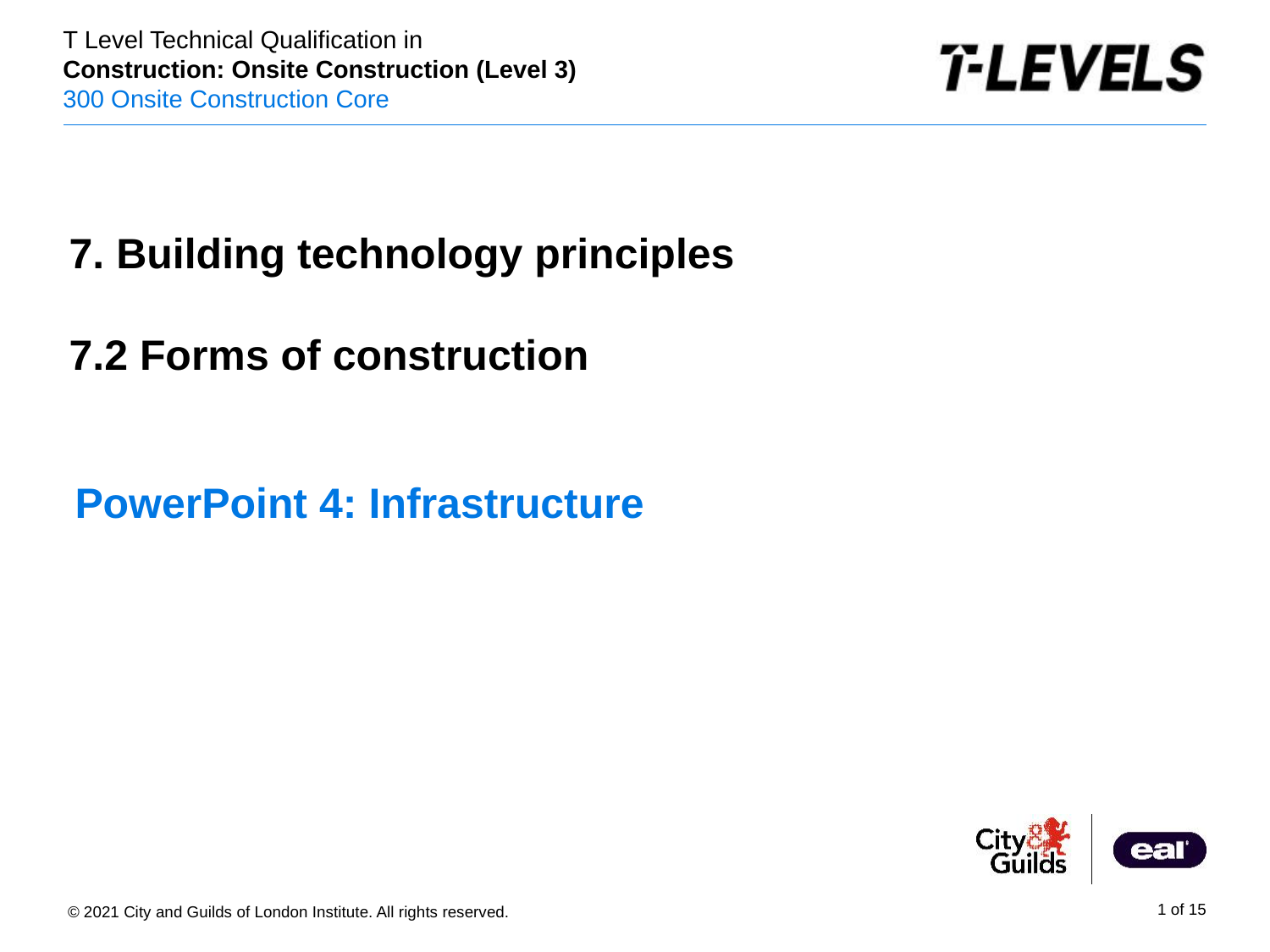

7. Building technology principles

7.2 Forms of construction

PowerPoint ntation
# PowerPoint 4: Infrastructure